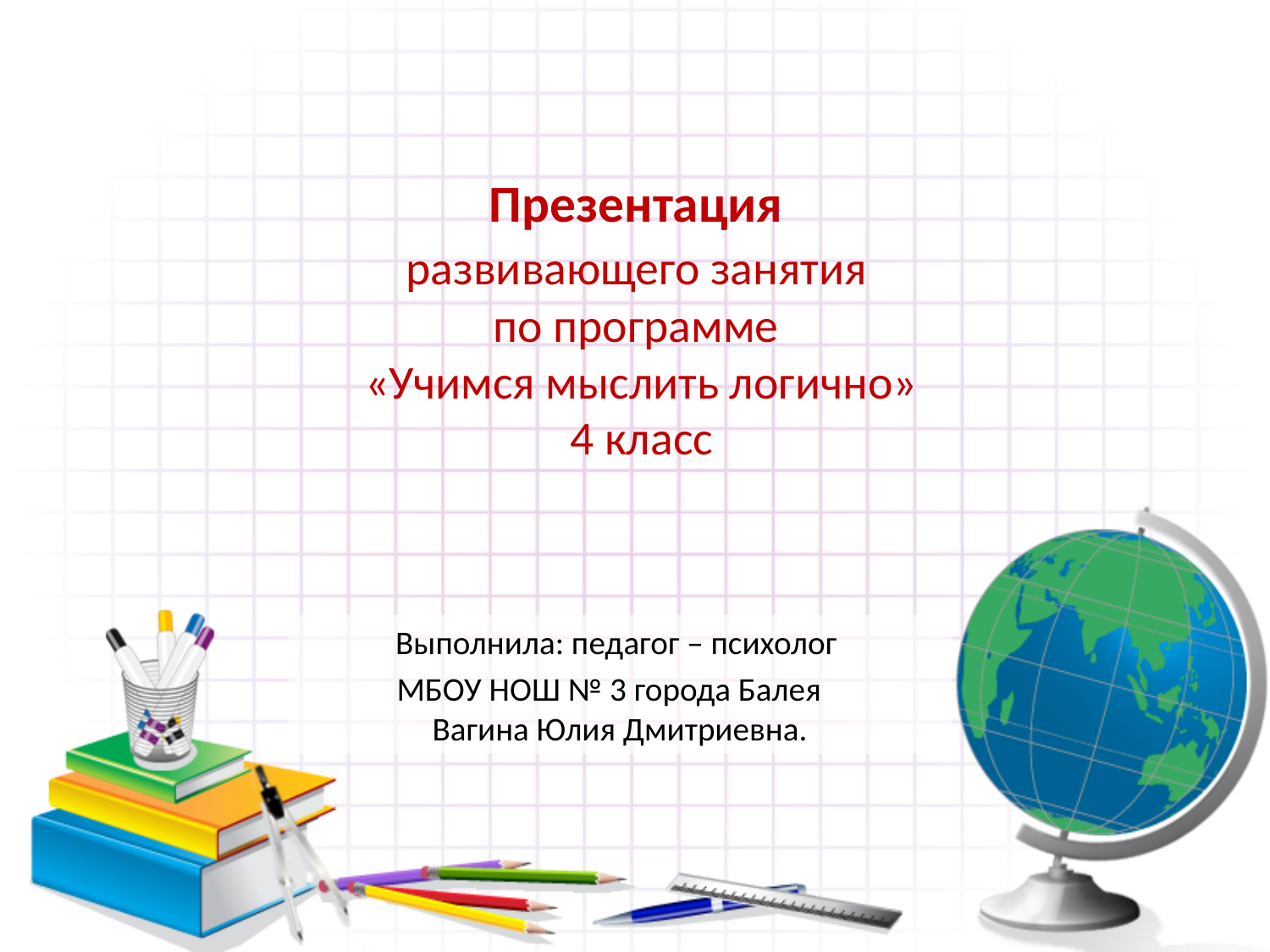

# Презентация развивающего занятия по программе «Учимся мыслить логично» 4 класс
Выполнила: педагог – психолог
МБОУ НОШ № 3 города Балея
Вагина Юлия Дмитриевна.